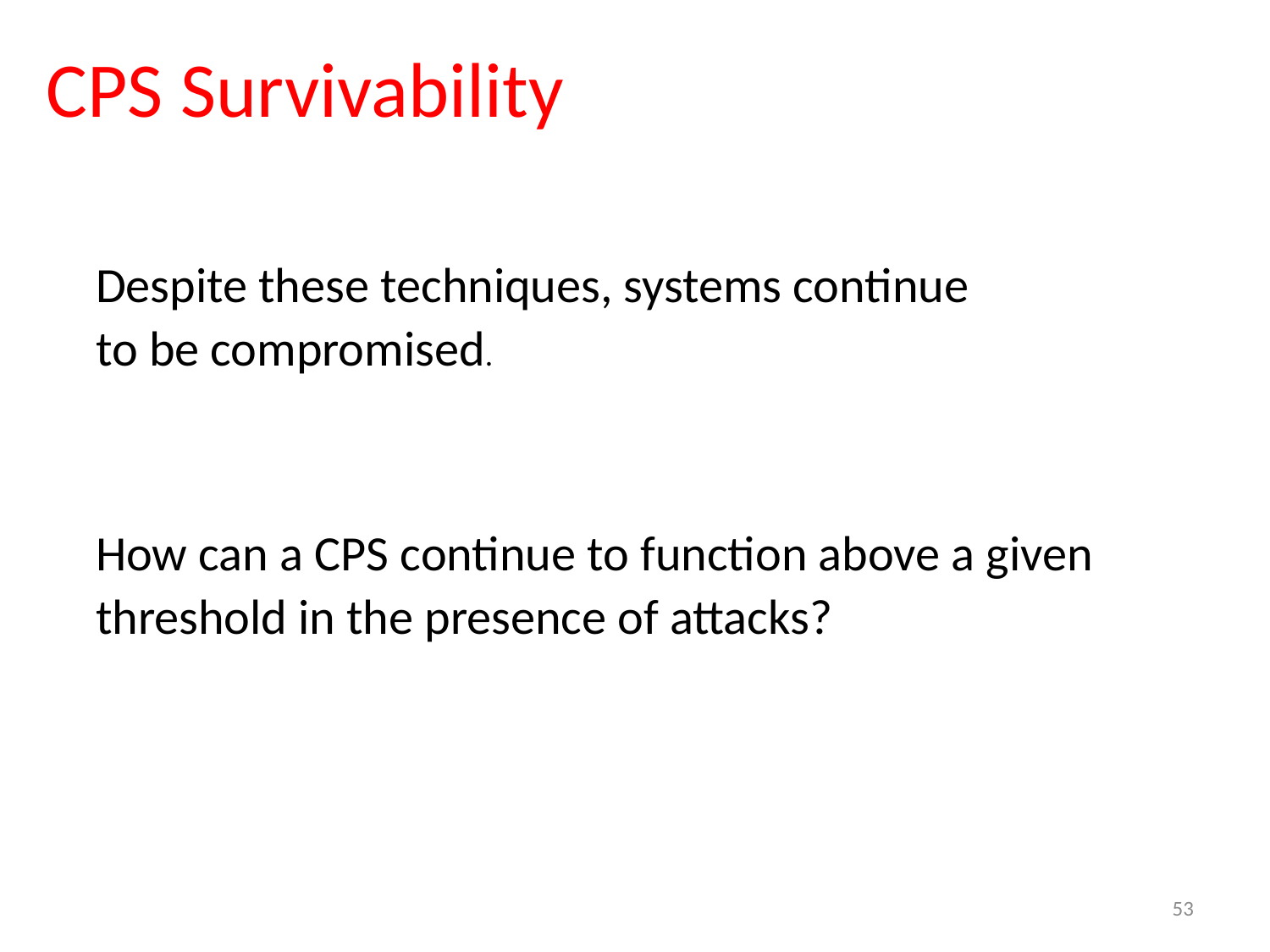

# CPS Survivability
Despite these techniques, systems continue to be compromised.
How can a CPS continue to function above a given threshold in the presence of attacks?
53